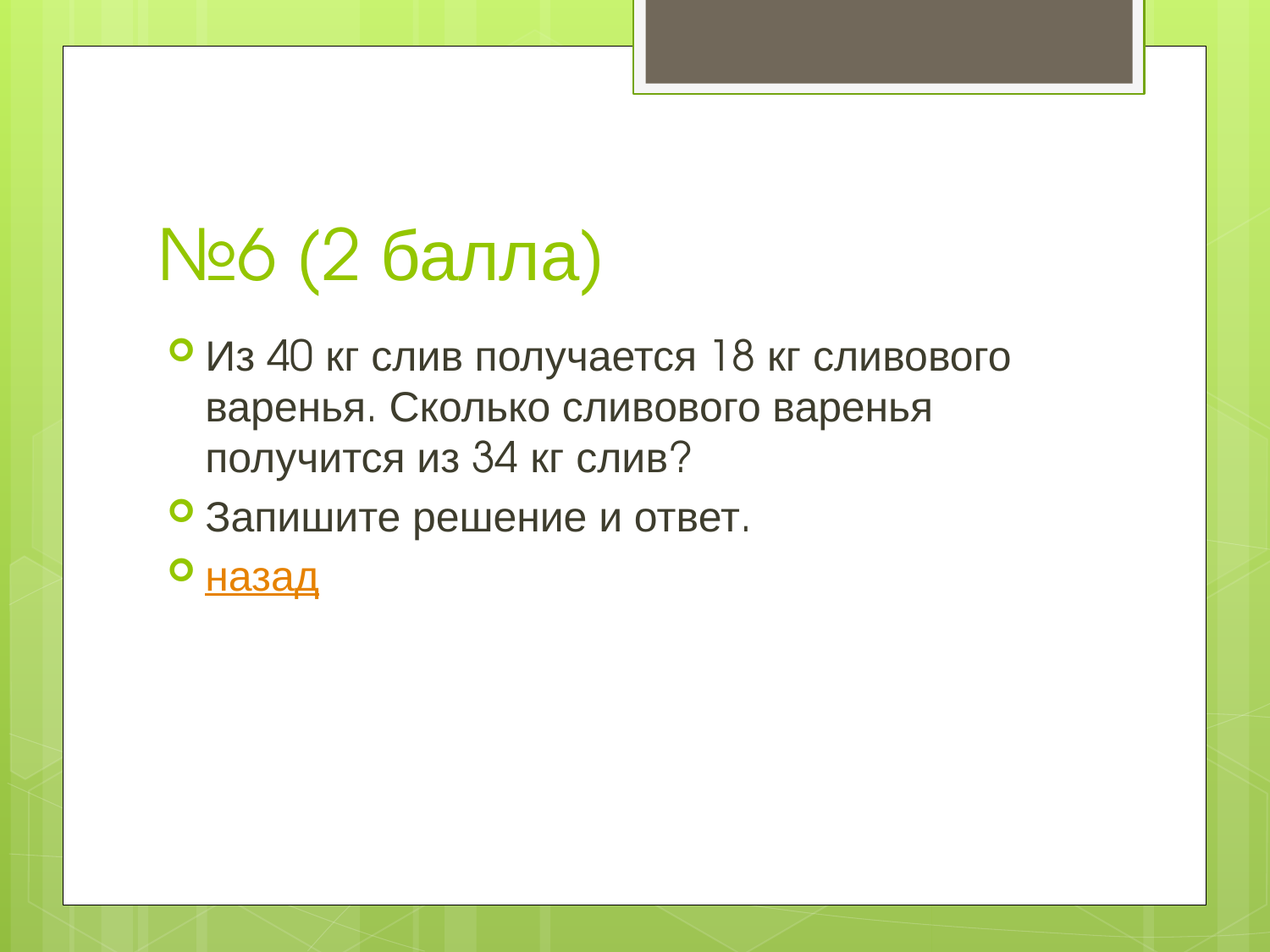

# №6 (2 балла)
Из 40 кг слив получается 18 кг сливового варенья. Сколько сливового варенья получится из 34 кг слив?
Запишите решение и ответ.
назад